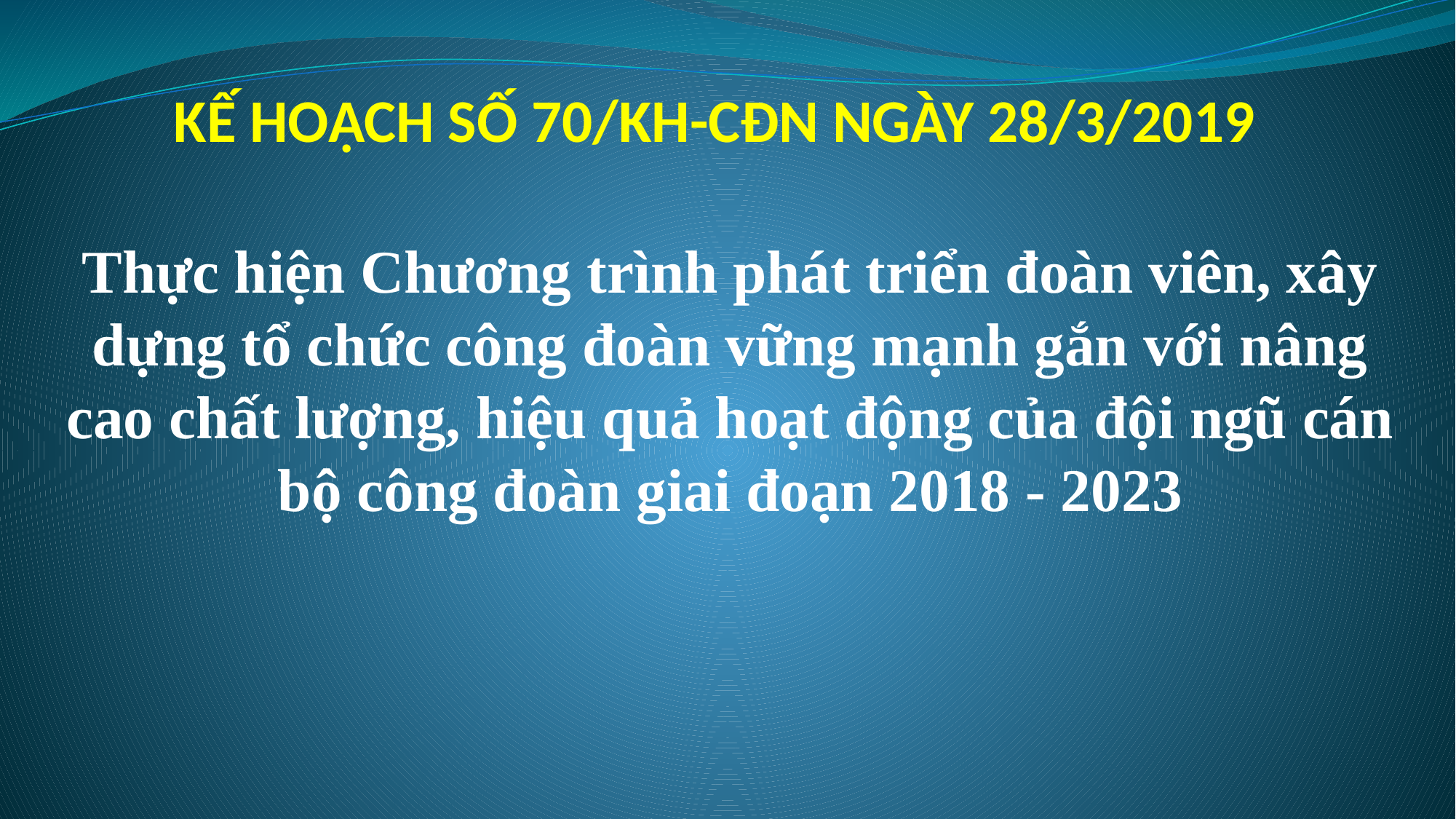

# KẾ HOẠCH SỐ 70/KH-CĐN NGÀY 28/3/2019
Thực hiện Chương trình phát triển đoàn viên, xây dựng tổ chức công đoàn vững mạnh gắn với nâng cao chất lượng, hiệu quả hoạt động của đội ngũ cán bộ công đoàn giai đoạn 2018 - 2023